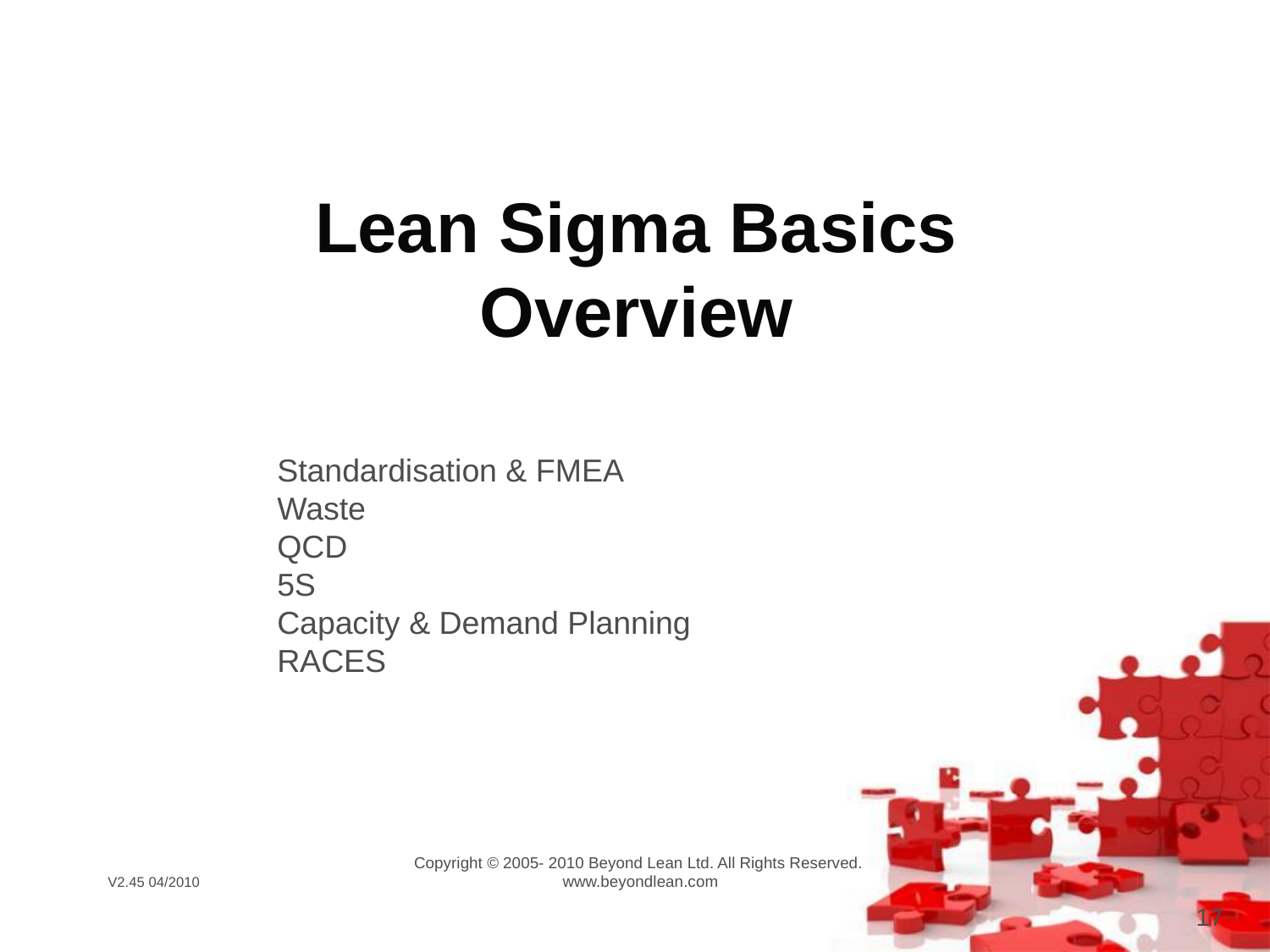

Lean Sigma Basics Overview
Standardisation & FMEA
Waste
QCD
5S
Capacity & Demand Planning
RACES
17